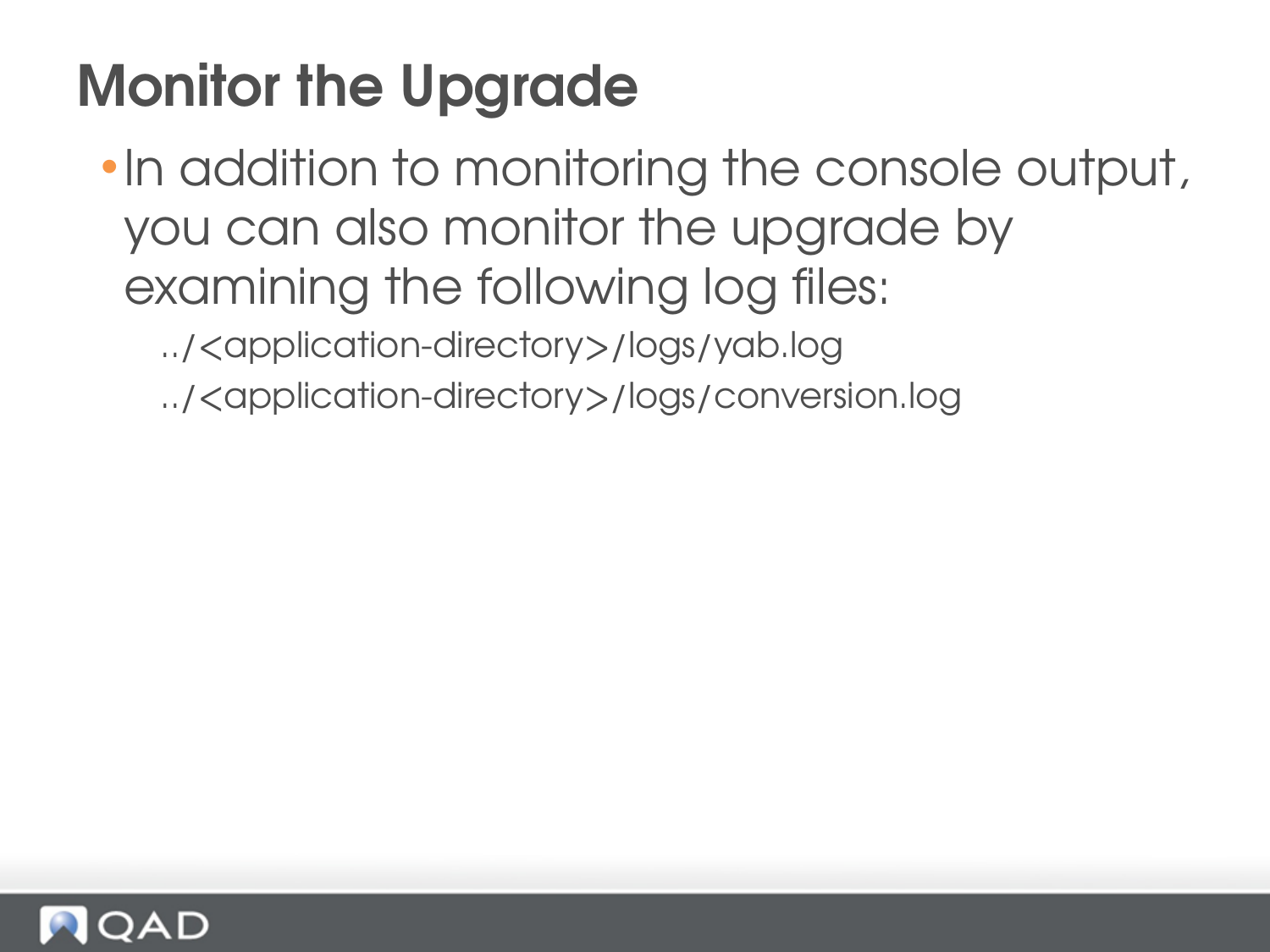

# Monitor the Upgrade
In addition to monitoring the console output, you can also monitor the upgrade by examining the following log files:
../<application-directory>/logs/yab.log
../<application-directory>/logs/conversion.log